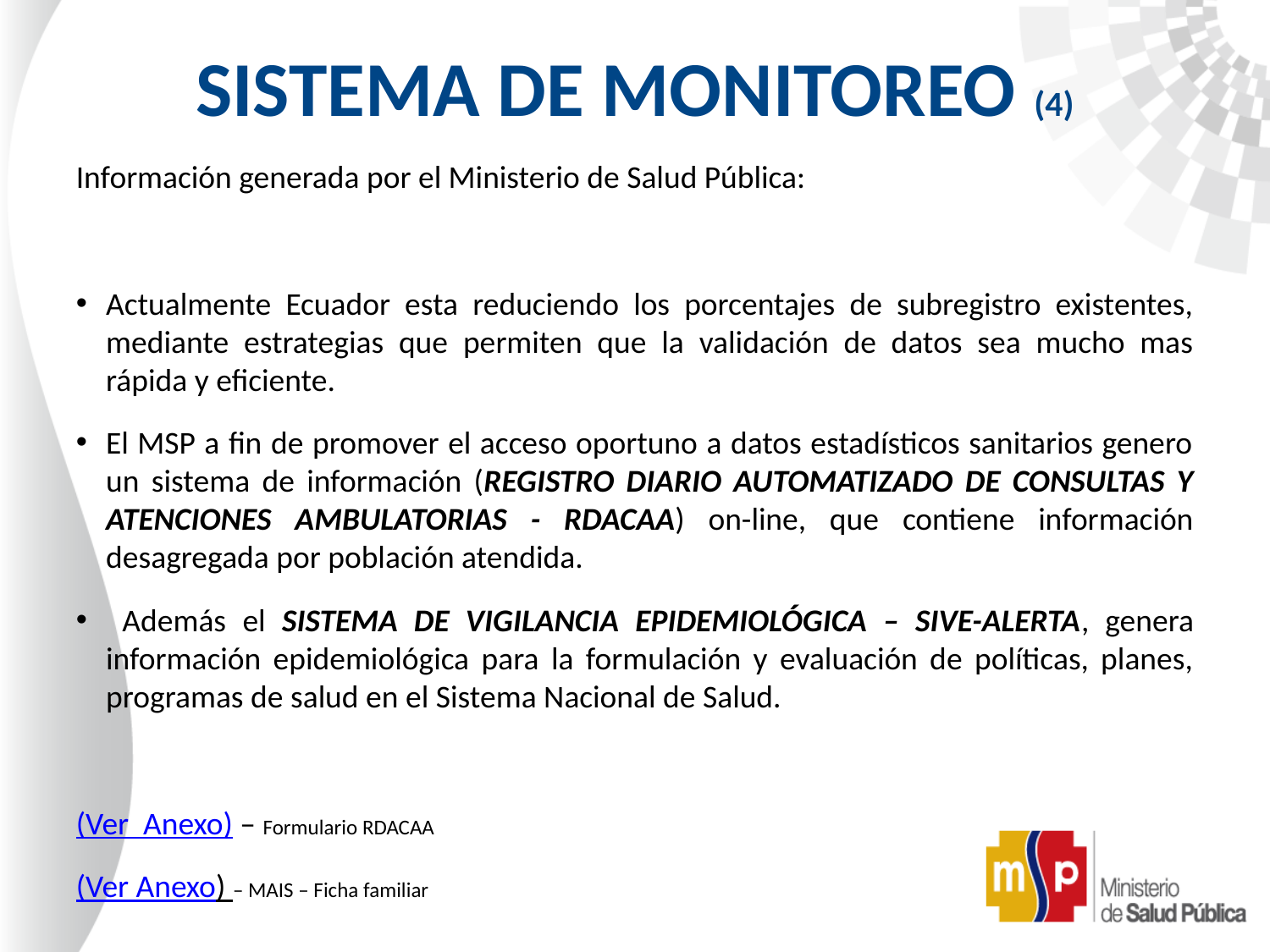

# SISTEMA DE MONITOREO (4)
Información generada por el Ministerio de Salud Pública:

Actualmente Ecuador esta reduciendo los porcentajes de subregistro existentes, mediante estrategias que permiten que la validación de datos sea mucho mas rápida y eficiente.
El MSP a fin de promover el acceso oportuno a datos estadísticos sanitarios genero un sistema de información (REGISTRO DIARIO AUTOMATIZADO DE CONSULTAS Y ATENCIONES AMBULATORIAS - RDACAA) on-line, que contiene información desagregada por población atendida.
 Además el SISTEMA DE VIGILANCIA EPIDEMIOLÓGICA – SIVE-ALERTA, genera información epidemiológica para la formulación y evaluación de políticas, planes, programas de salud en el Sistema Nacional de Salud.

(Ver  Anexo) – Formulario RDACAA
(Ver Anexo) – MAIS – Ficha familiar